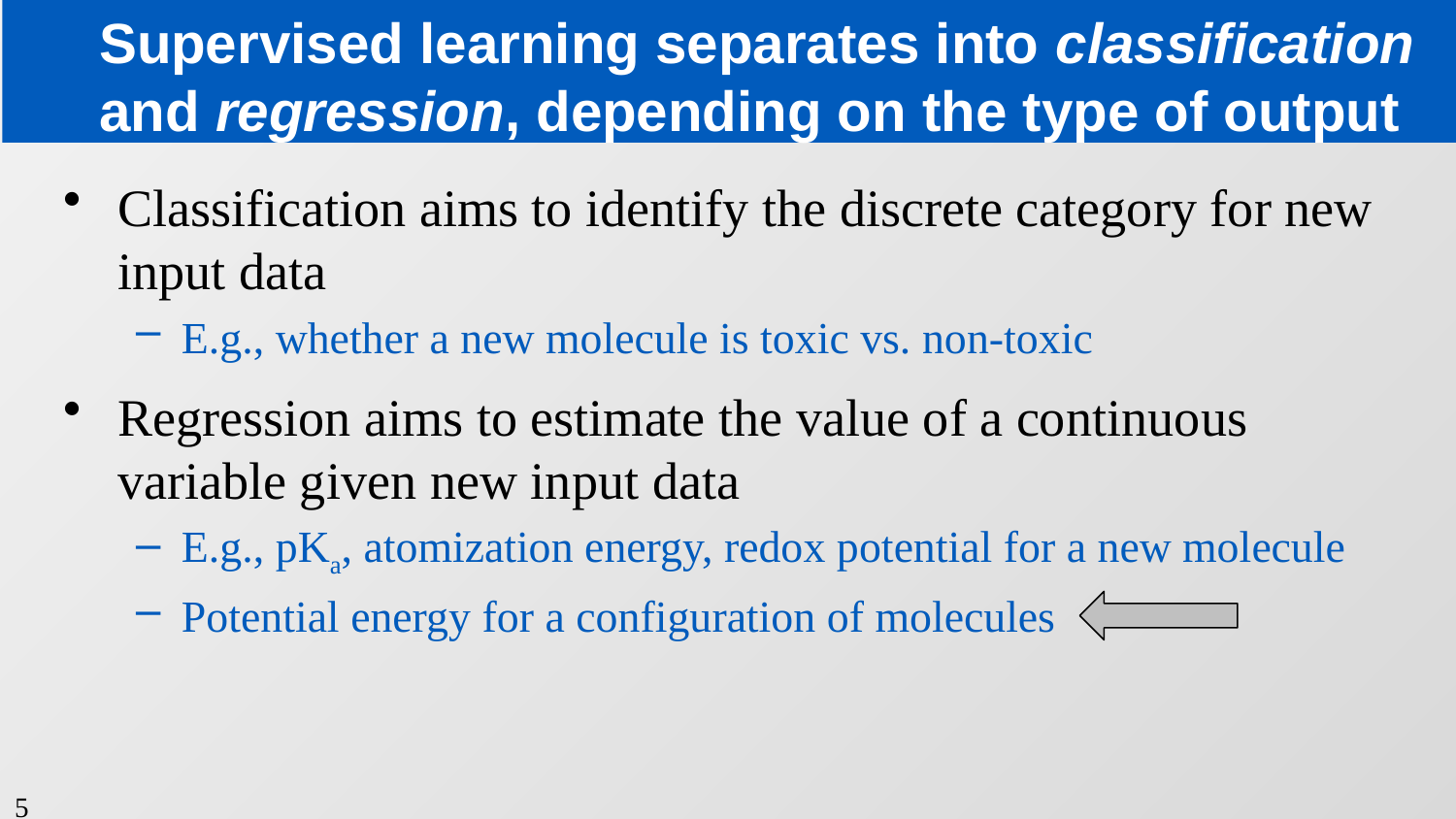

# Supervised learning separates into classification and regression, depending on the type of output
Classification aims to identify the discrete category for new input data
E.g., whether a new molecule is toxic vs. non-toxic
Regression aims to estimate the value of a continuous variable given new input data
E.g., pKa, atomization energy, redox potential for a new molecule
Potential energy for a configuration of molecules

5